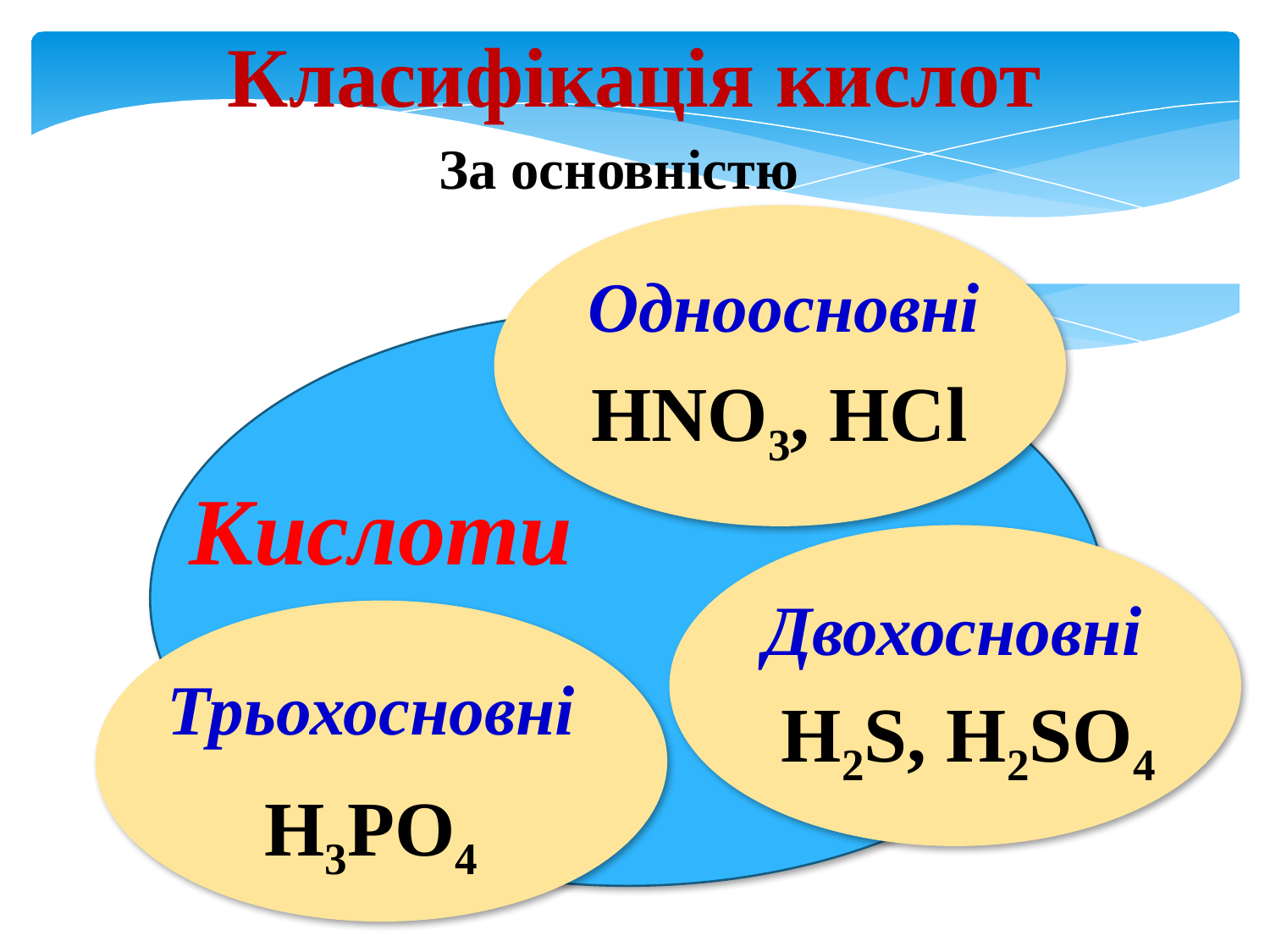

Класифікація кислот
За основністю

Одноосновні

HNO3, HCl
Кислоти

Двохосновні

Трьохосновні
H2S, H2SO4
H3PO4